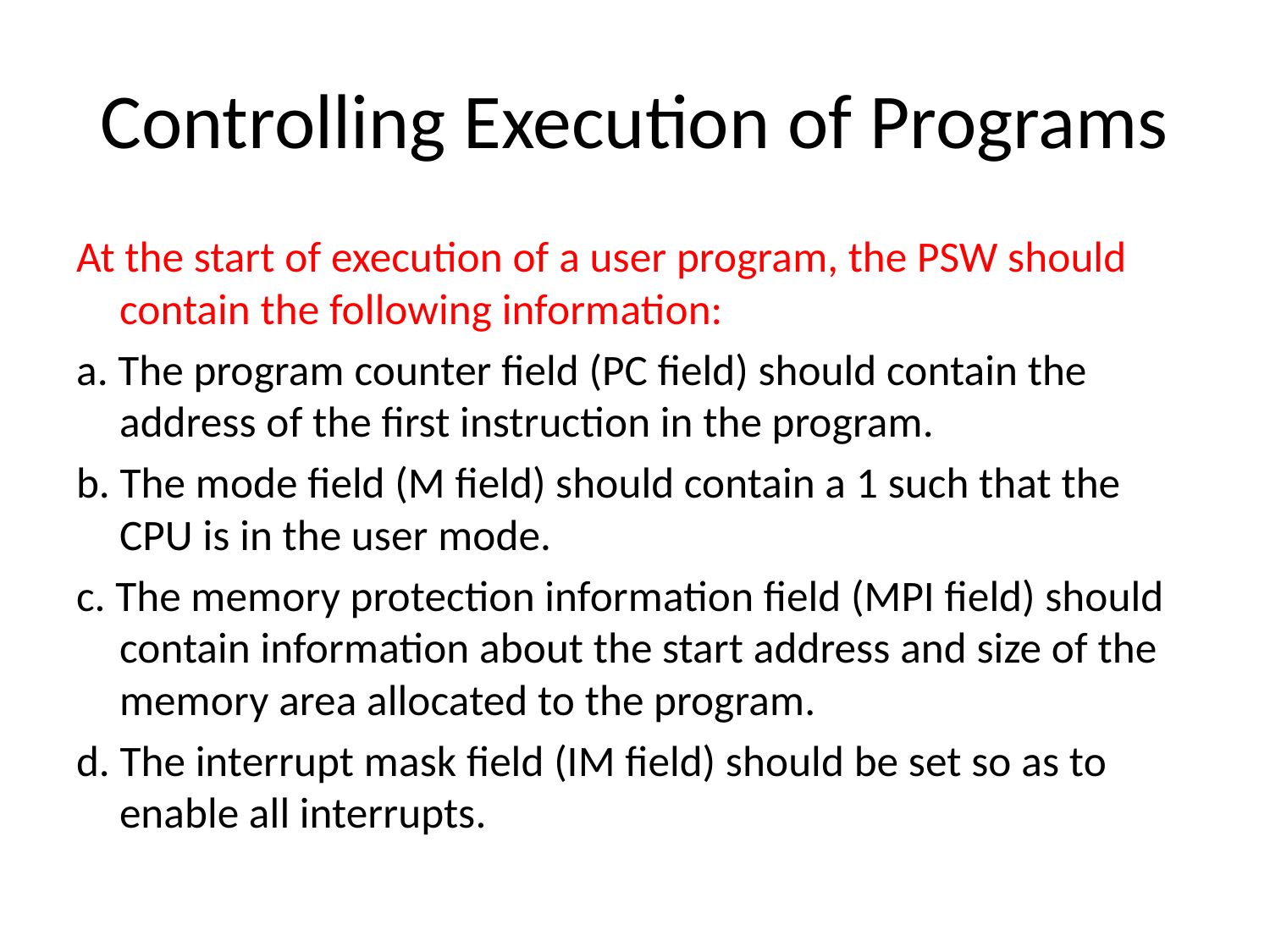

# Controlling Execution of Programs
At the start of execution of a user program, the PSW should contain the following information:
a. The program counter field (PC field) should contain the address of the first instruction in the program.
b. The mode field (M field) should contain a 1 such that the CPU is in the user mode.
c. The memory protection information field (MPI field) should contain information about the start address and size of the memory area allocated to the program.
d. The interrupt mask field (IM field) should be set so as to enable all interrupts.